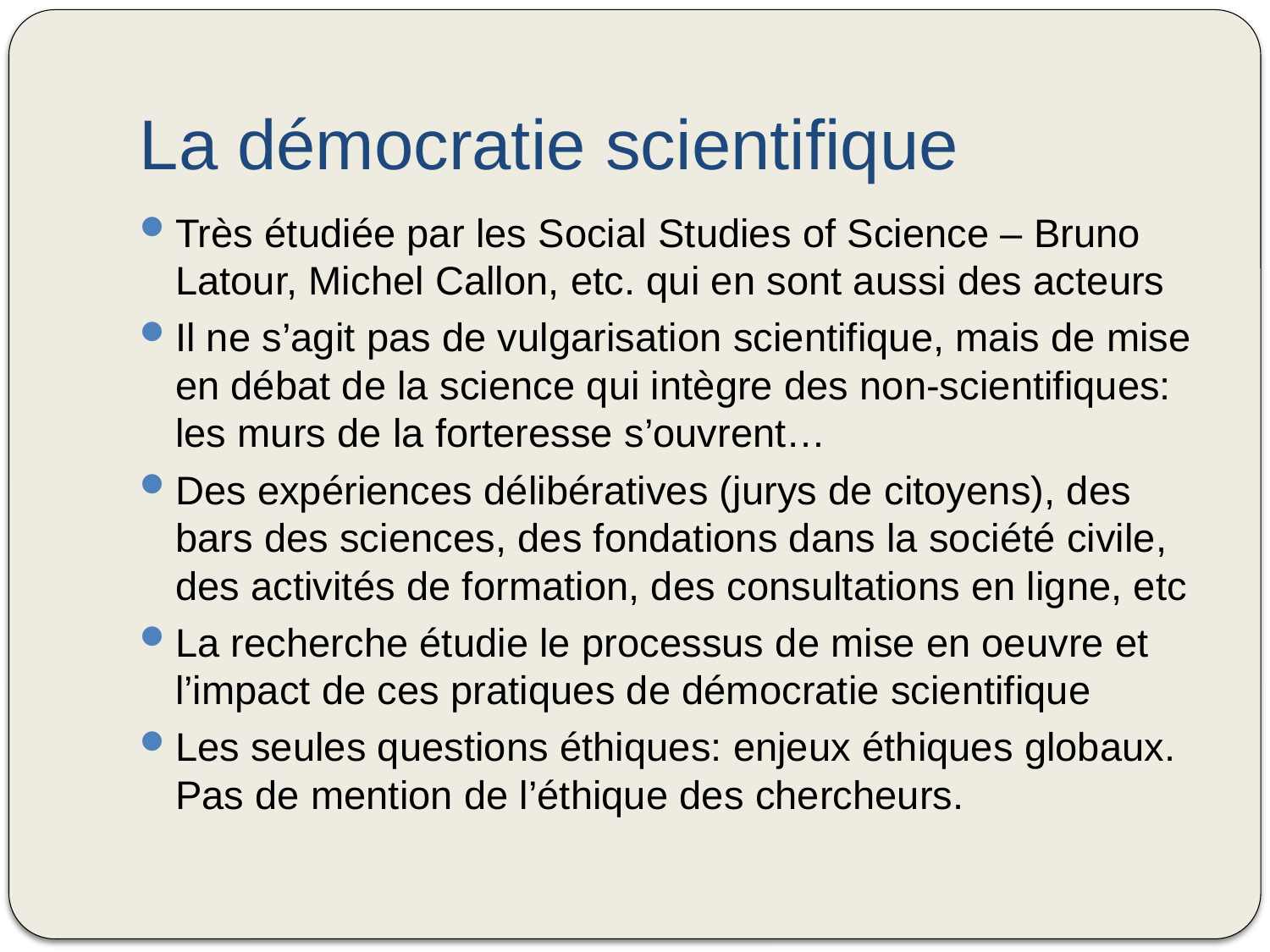

# La démocratie scientifique
Très étudiée par les Social Studies of Science – Bruno Latour, Michel Callon, etc. qui en sont aussi des acteurs
Il ne s’agit pas de vulgarisation scientifique, mais de mise en débat de la science qui intègre des non-scientifiques: les murs de la forteresse s’ouvrent…
Des expériences délibératives (jurys de citoyens), des bars des sciences, des fondations dans la société civile, des activités de formation, des consultations en ligne, etc
La recherche étudie le processus de mise en oeuvre et  l’impact de ces pratiques de démocratie scientifique
Les seules questions éthiques: enjeux éthiques globaux. Pas de mention de l’éthique des chercheurs.